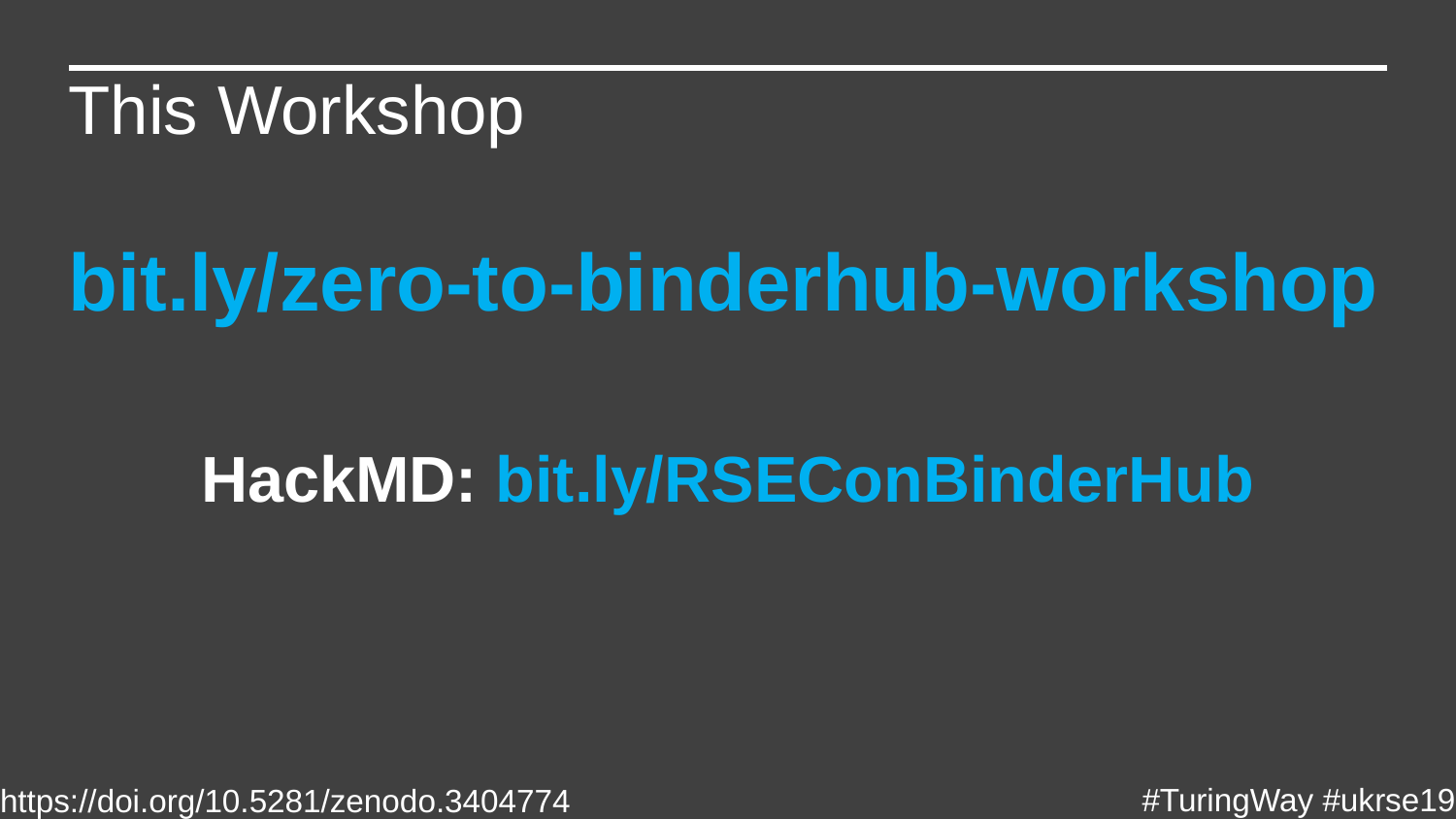

This Workshop
bit.ly/zero-to-binderhub-workshop
HackMD: bit.ly/RSEConBinderHub
https://doi.org/10.5281/zenodo.3404774
#TuringWay #ukrse19